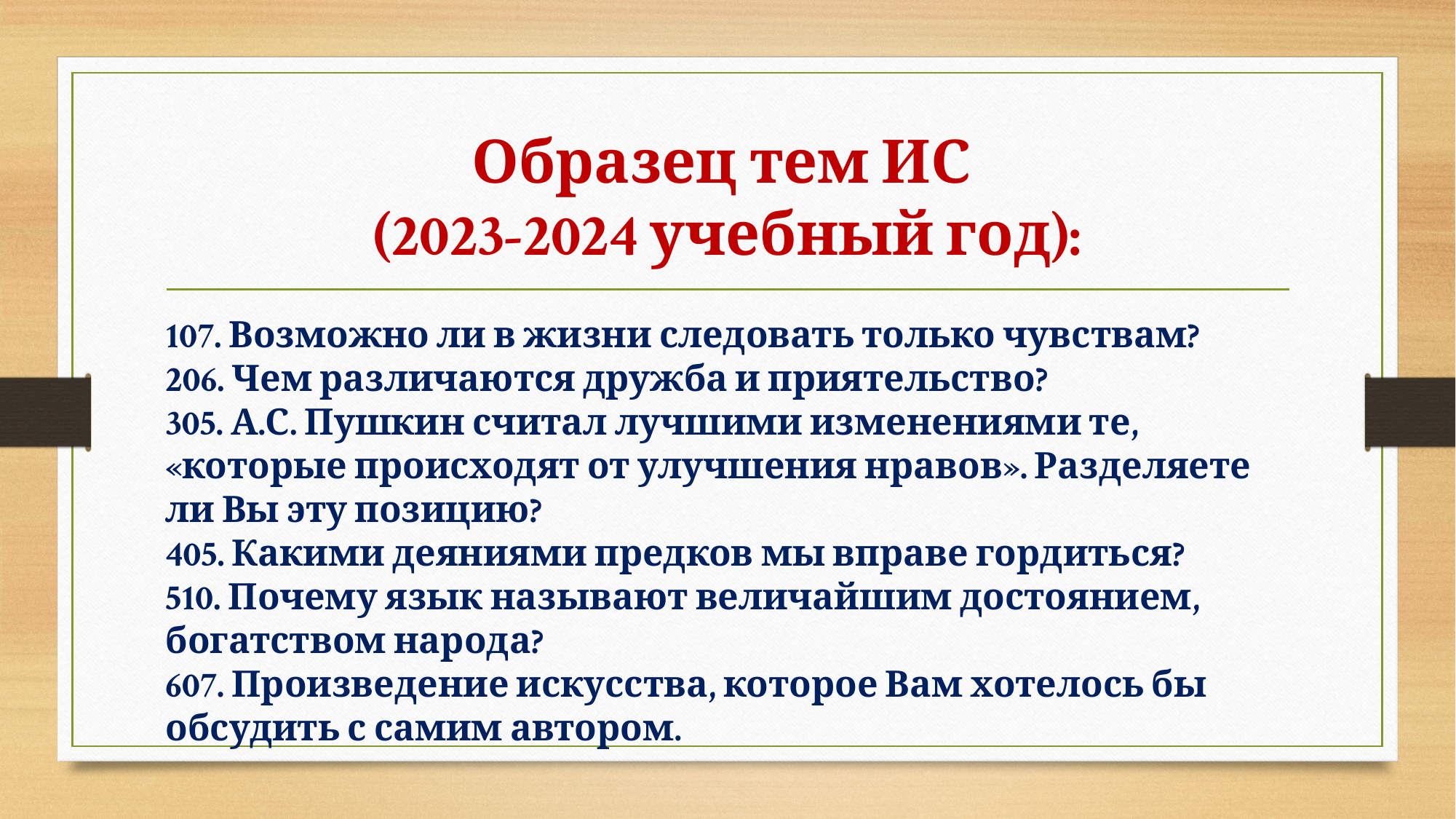

# Образец тем ИС (2023-2024 учебный год):
107. Возможно ли в жизни следовать только чувствам?
206. Чем различаются дружба и приятельство?
305. А.С. Пушкин считал лучшими изменениями те, «которые происходят от улучшения нравов». Разделяете ли Вы эту позицию?
405. Какими деяниями предков мы вправе гордиться?
510. Почему язык называют величайшим достоянием, богатством народа?
607. Произведение искусства, которое Вам хотелось бы обсудить с самим автором.